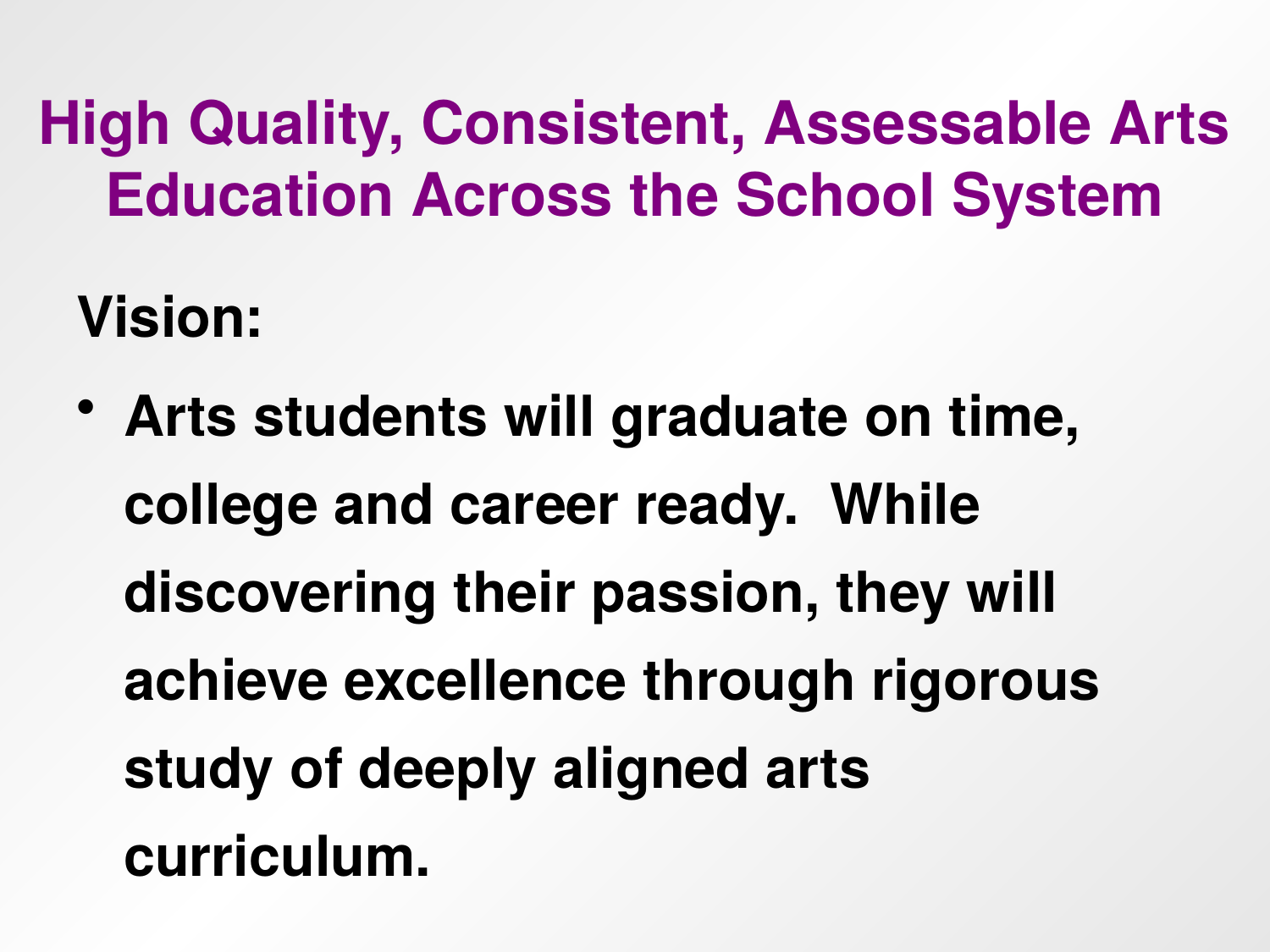

# High Quality, Consistent, Assessable Arts Education Across the School System
Vision:
Arts students will graduate on time, college and career ready.  While discovering their passion, they will achieve excellence through rigorous study of deeply aligned arts curriculum.